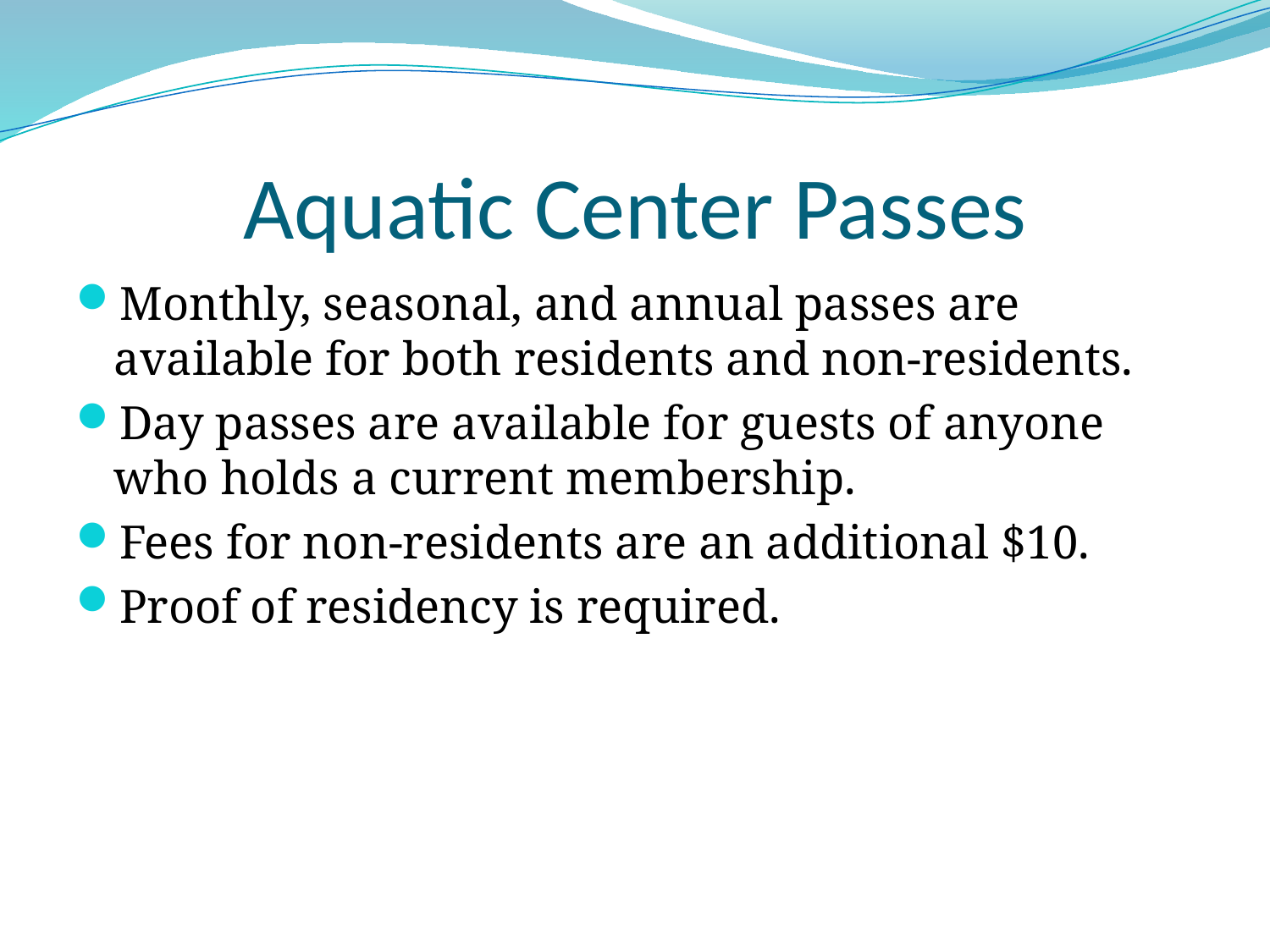

# Aquatic Center Passes
Monthly, seasonal, and annual passes are available for both residents and non-residents.
Day passes are available for guests of anyone who holds a current membership.
Fees for non-residents are an additional $10.
Proof of residency is required.